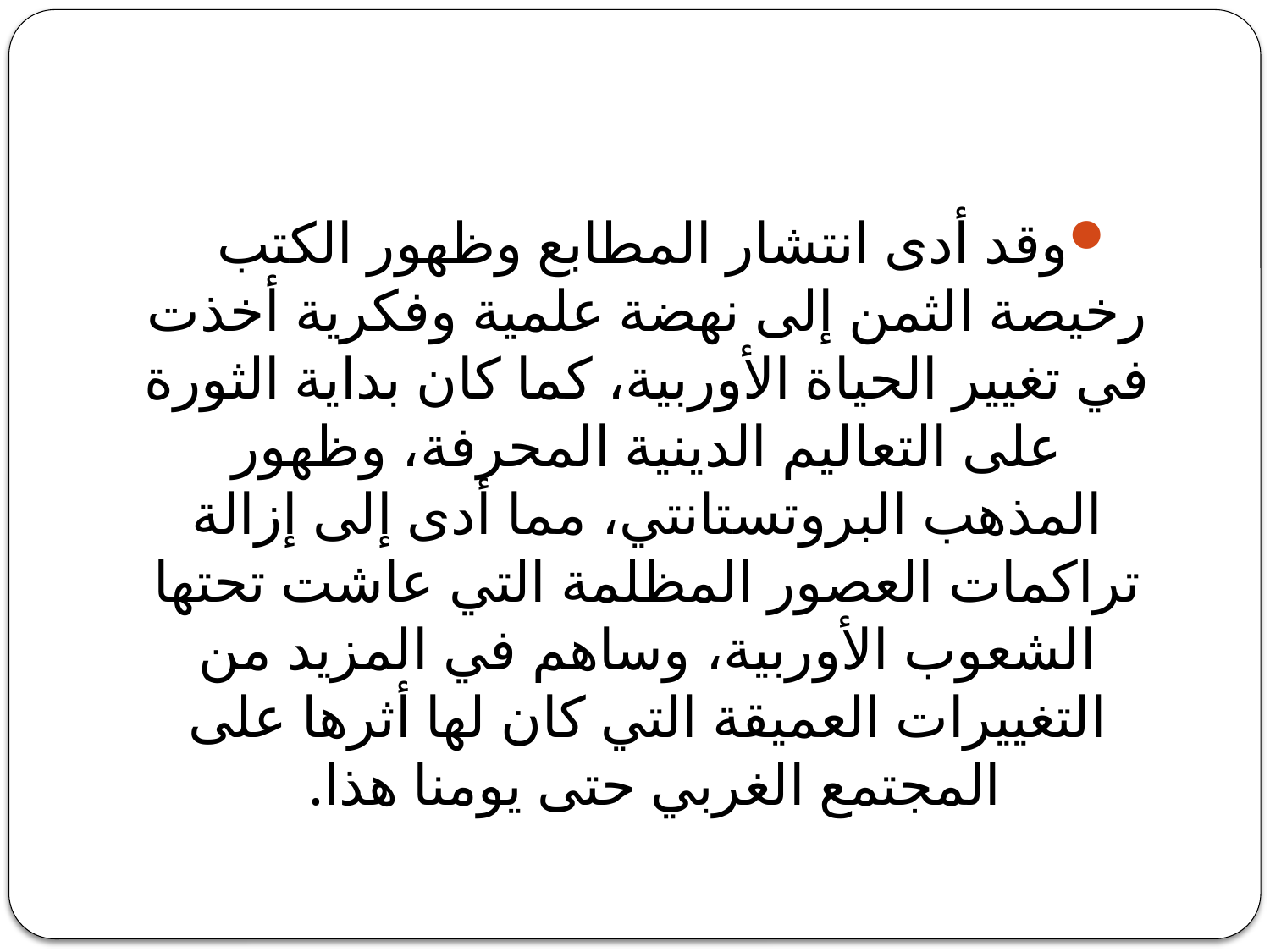

#
وقد أدى انتشار المطابع وظهور الكتب رخيصة الثمن إلى نهضة علمية وفكرية أخذت في تغيير الحياة الأوربية، كما كان بداية الثورة على التعاليم الدينية المحرفة، وظهور المذهب البروتستانتي، مما أدى إلى إزالة تراكمات العصور المظلمة التي عاشت تحتها الشعوب الأوربية، وساهم في المزيد من التغييرات العميقة التي كان لها أثرها على المجتمع الغربي حتى يومنا هذا.